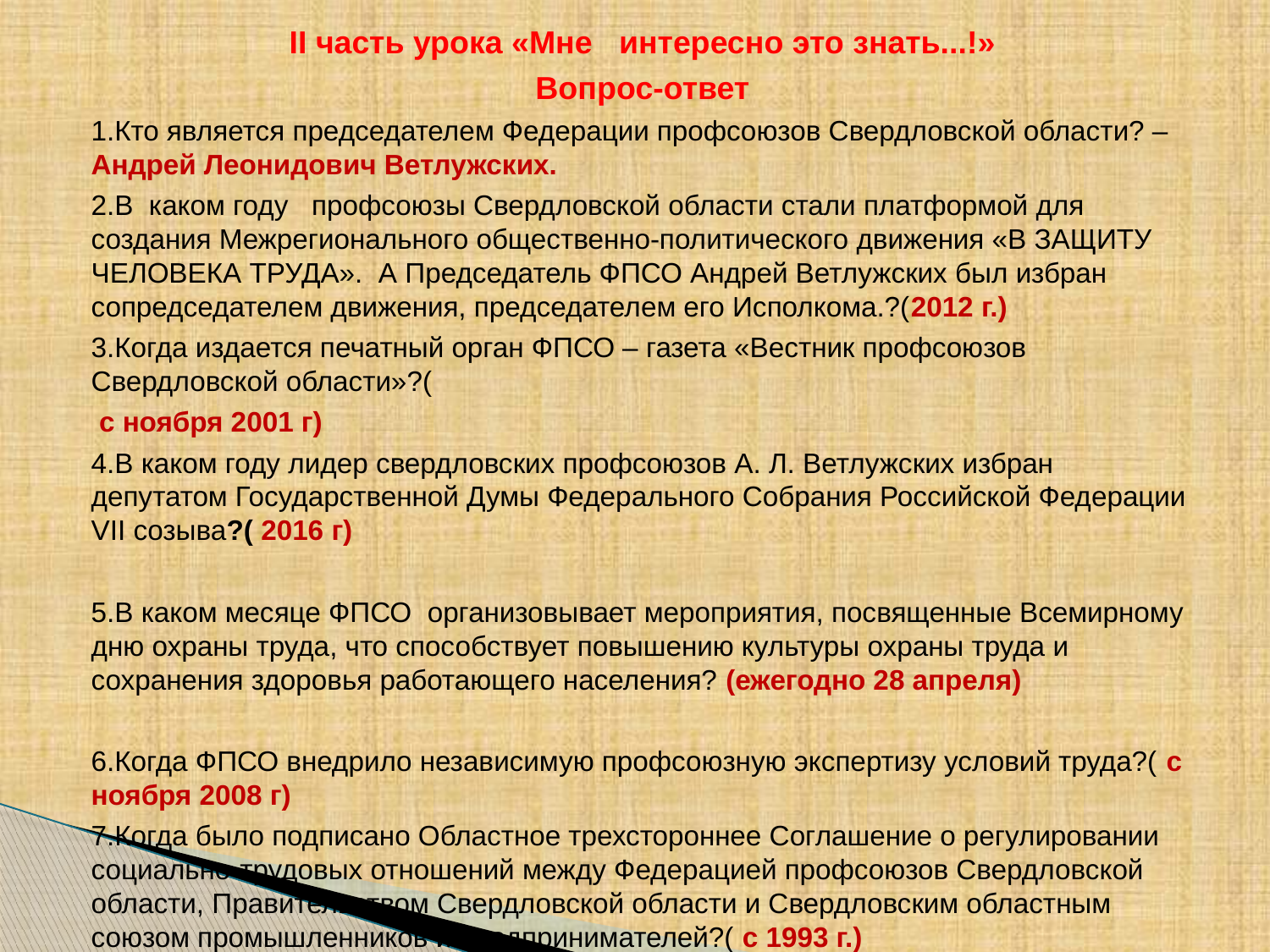

II часть урока «Мне   интересно это знать...!»
Вопрос-ответ
1.Кто является председателем Федерации профсоюзов Свердловской области? – Андрей Леонидович Ветлужских.
2.В  каком году   профсоюзы Свердловской области стали платформой для создания Межрегионального общественно-политического движения «В ЗАЩИТУ ЧЕЛОВЕКА ТРУДА».  А Председатель ФПСО Андрей Ветлужских был избран сопредседателем движения, председателем его Исполкома.?(2012 г.)
3.Когда издается печатный орган ФПСО – газета «Вестник профсоюзов Свердловской области»?(
 с ноября 2001 г)
4.В каком году лидер свердловских профсоюзов А. Л. Ветлужских избран депутатом Государственной Думы Федерального Собрания Российской Федерации VII созыва?( 2016 г)

5.В каком месяце ФПСО  организовывает мероприятия, посвященные Всемирному дню охраны труда, что способствует повышению культуры охраны труда и сохранения здоровья работающего населения? (ежегодно 28 апреля)

6.Когда ФПСО внедрило независимую профсоюзную экспертизу условий труда?( с ноября 2008 г)
7.Когда было подписано Областное трехстороннее Соглашение о регулировании социально-трудовых отношений между Федерацией профсоюзов Свердловской области, Правительством Свердловской области и Свердловским областным союзом промышленников и предпринимателей?( с 1993 г.)